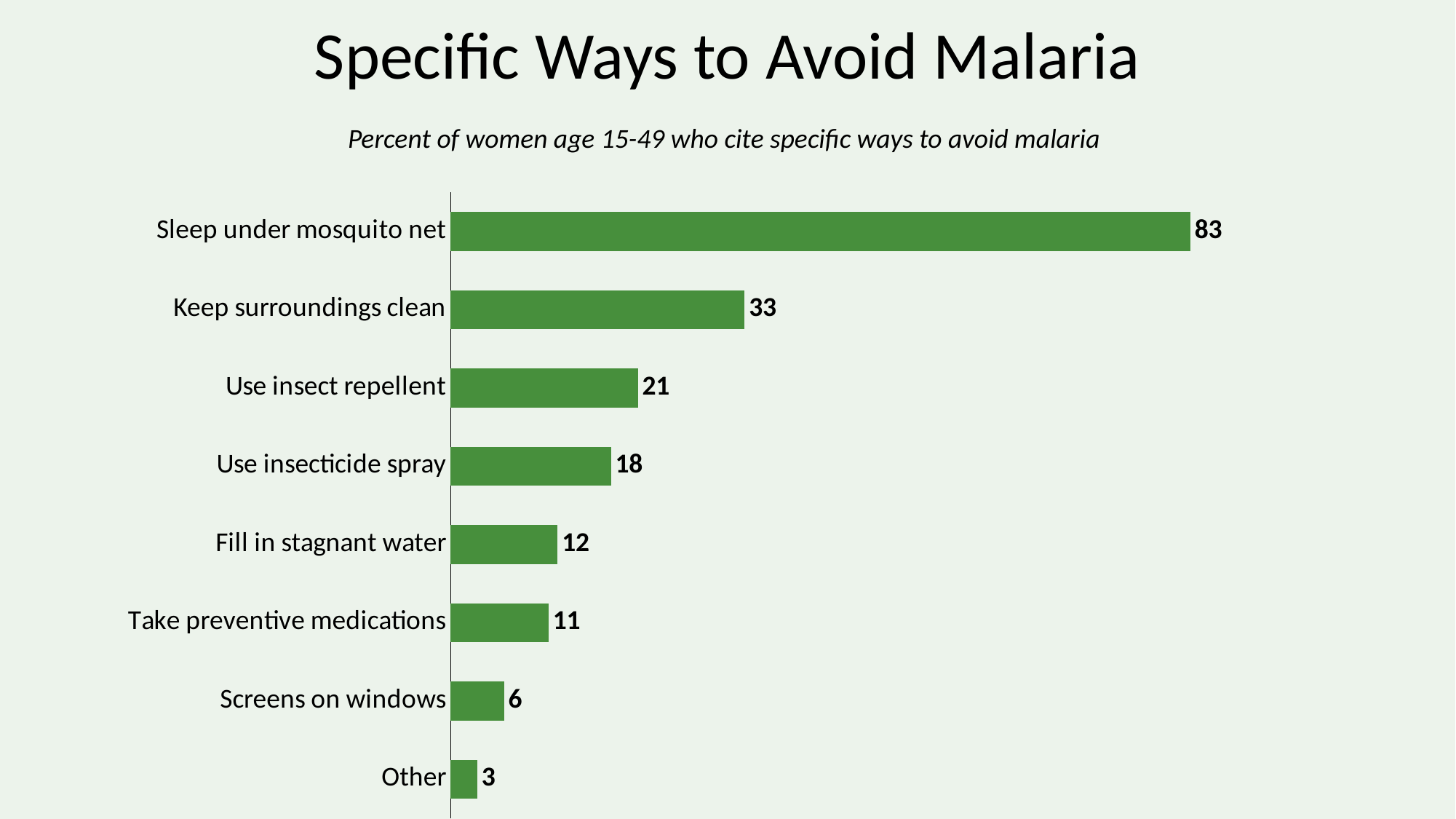

# Specific Ways to Avoid Malaria
Percent of women age 15-49 who cite specific ways to avoid malaria

### Chart

| Category | Series 1 |
|---|---|
| Other | 3.0 |
| Screens on windows | 6.0 |
| Take preventive medications | 11.0 |
| Fill in stagnant water | 12.0 |
| Use insecticide spray | 18.0 |
| Use insect repellent | 21.0 |
| Keep surroundings clean | 33.0 |
| Sleep under mosquito net | 83.0 |